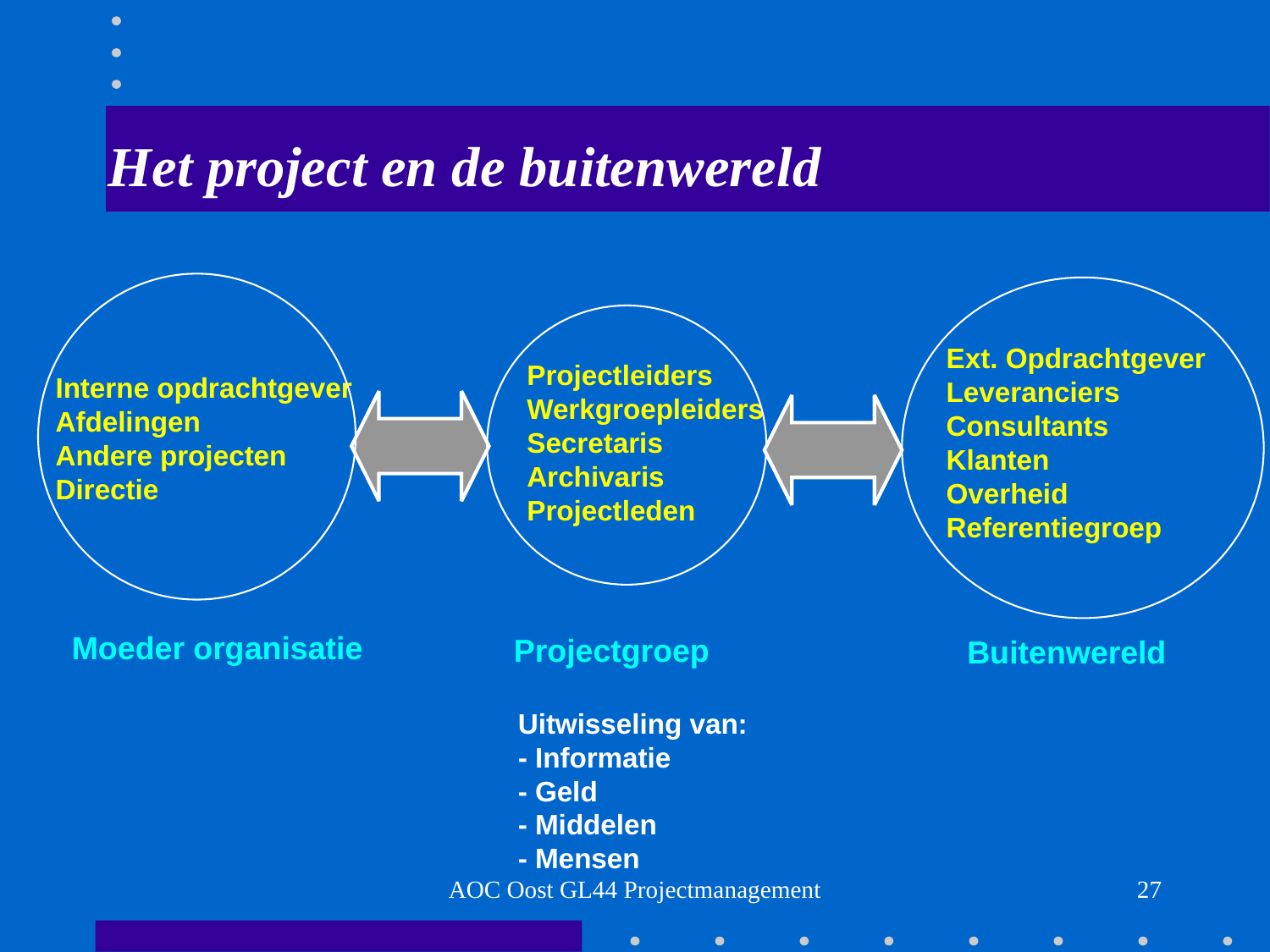

# Het project en de buitenwereld

Ext. Opdrachtgever
Leveranciers
Consultants
Klanten
Overheid
Referentiegroep
Projectleiders
Werkgroepleiders
Secretaris
Archivaris
Projectleden
Interne opdrachtgever
Afdelingen
Andere projecten
Directie

Moeder organisatie
Projectgroep
Buitenwereld
Uitwisseling van:
- Informatie
- Geld
- Middelen
- Mensen
AOC Oost GL44 Projectmanagement
27